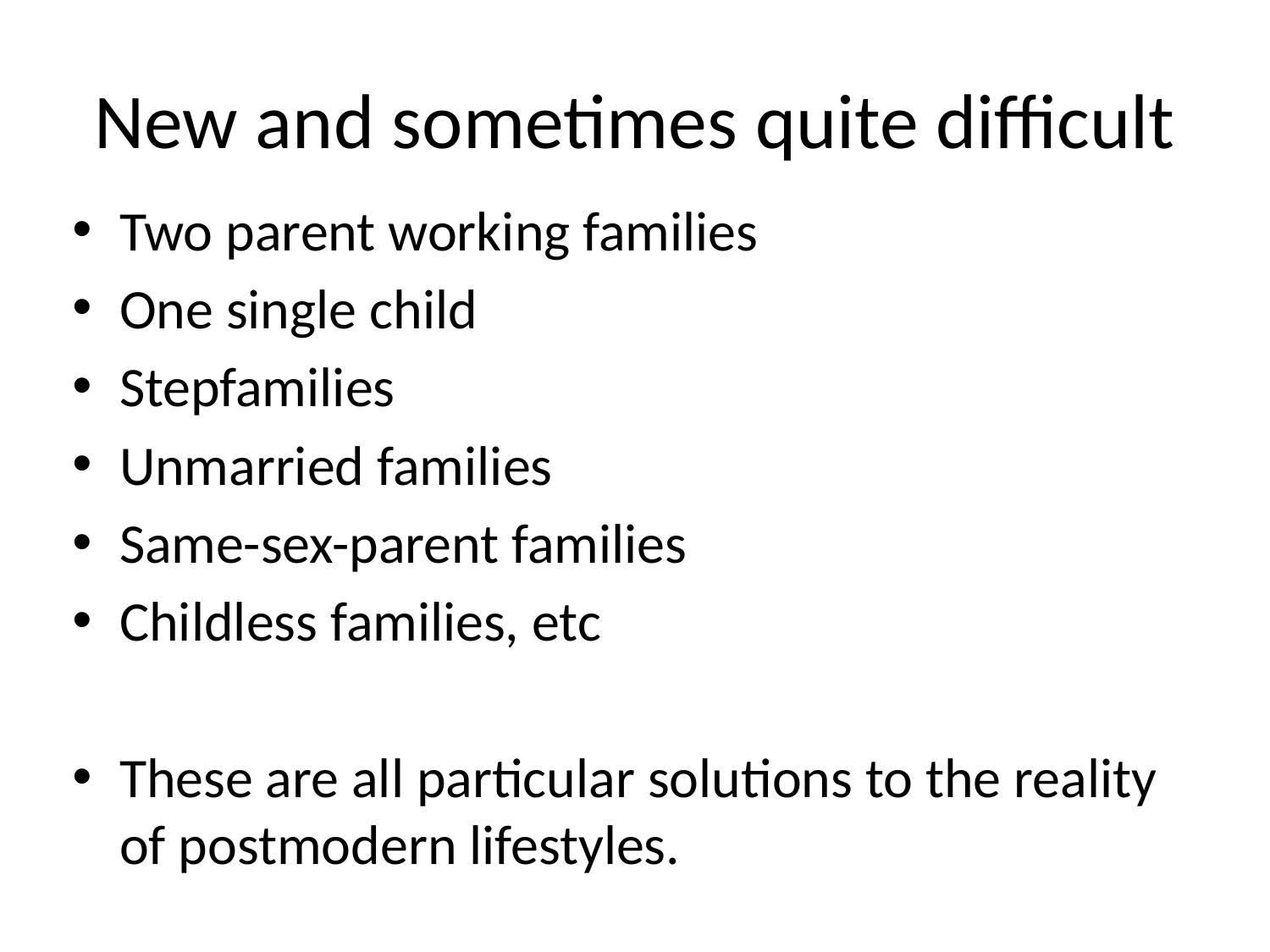

# New and sometimes quite difficult
Two parent working families
One single child
Stepfamilies
Unmarried families
Same-sex-parent families
Childless families, etc

These are all particular solutions to the reality of postmodern lifestyles.